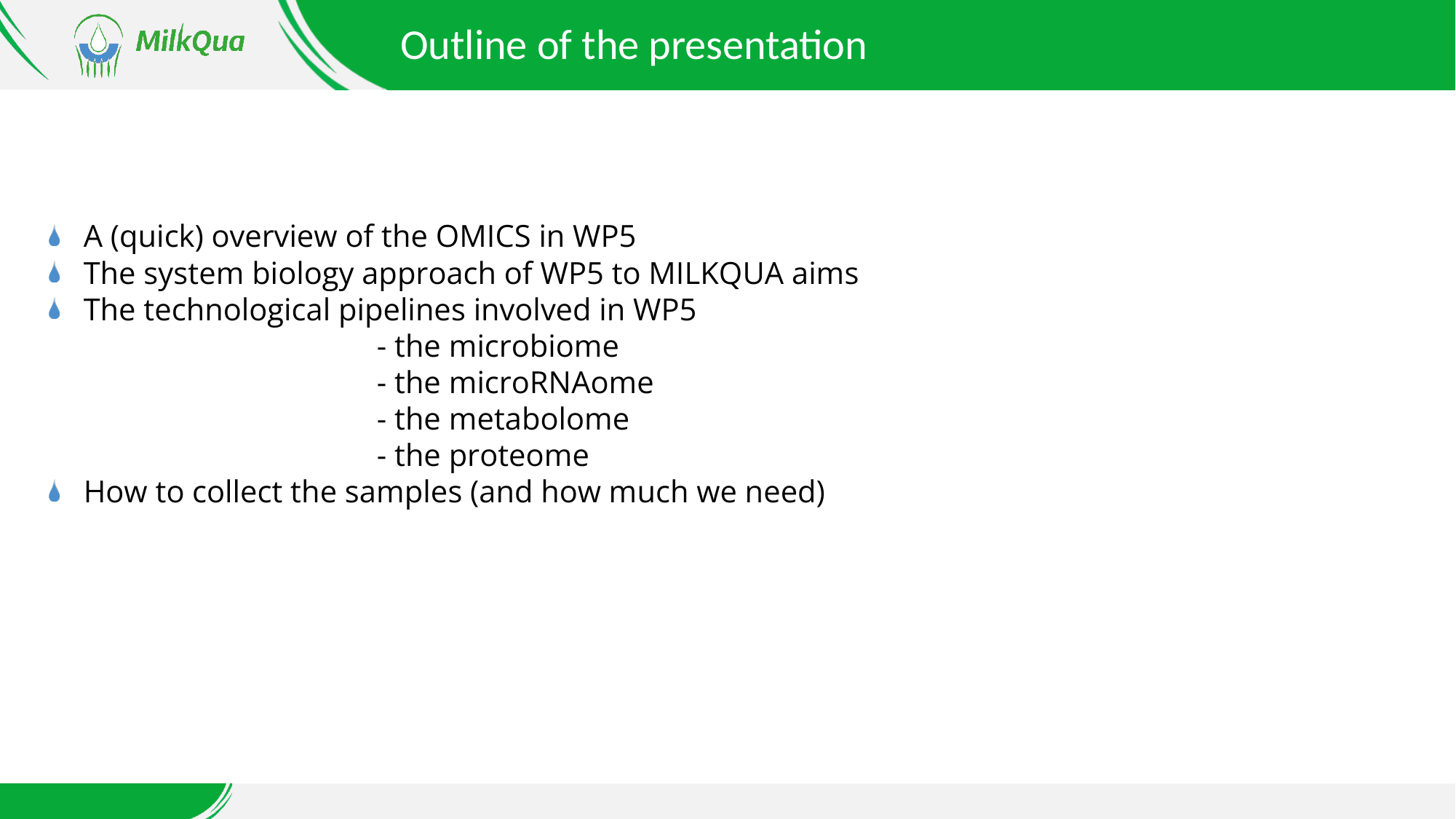

Outline of the presentation
A (quick) overview of the OMICS in WP5
The system biology approach of WP5 to MILKQUA aims
The technological pipelines involved in WP5
			- the microbiome
			- the microRNAome
			- the metabolome
			- the proteome
How to collect the samples (and how much we need)